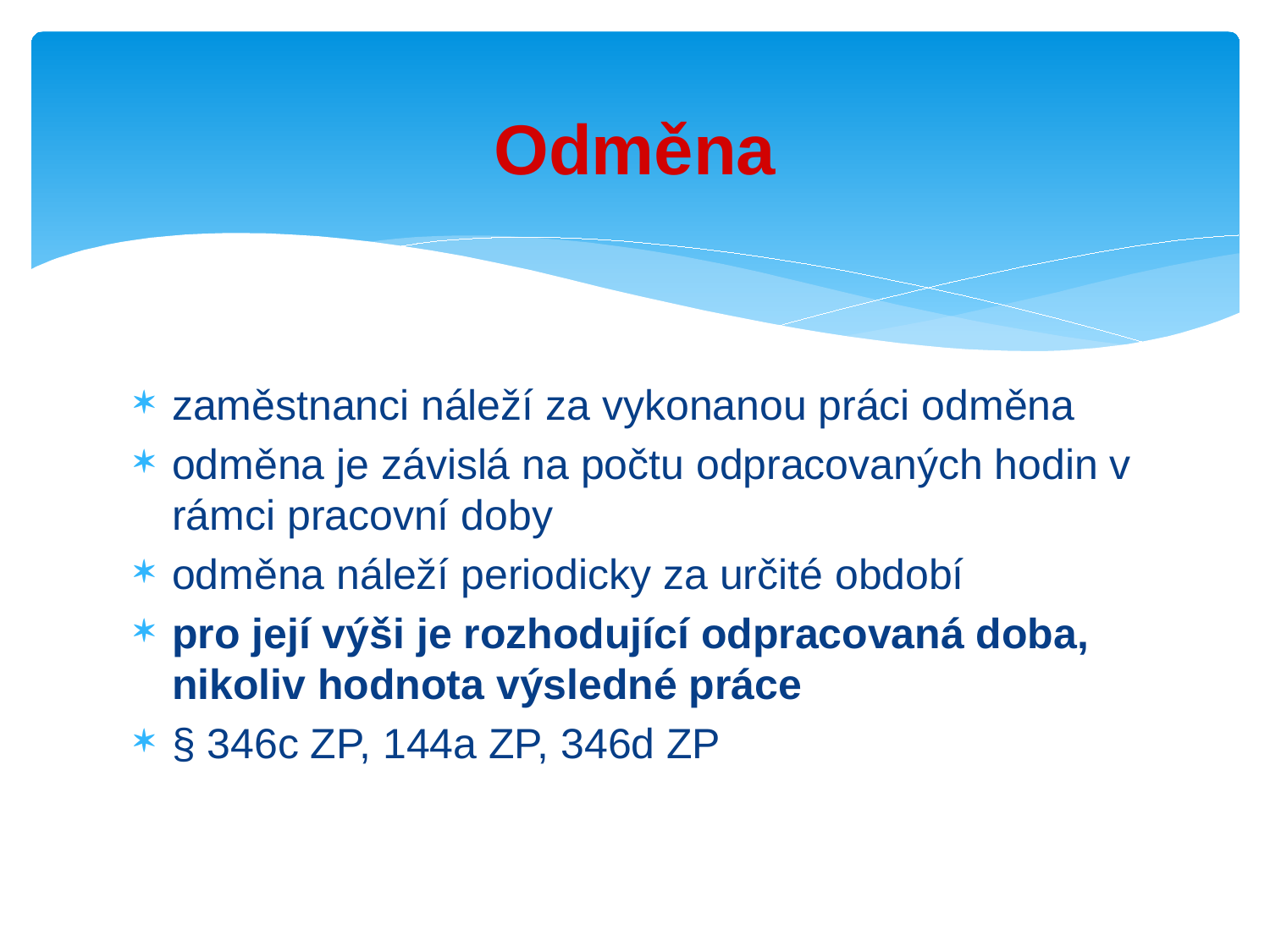

# Odměna
zaměstnanci náleží za vykonanou práci odměna
odměna je závislá na počtu odpracovaných hodin v rámci pracovní doby
odměna náleží periodicky za určité období
pro její výši je rozhodující odpracovaná doba, nikoliv hodnota výsledné práce
§ 346c ZP, 144a ZP, 346d ZP